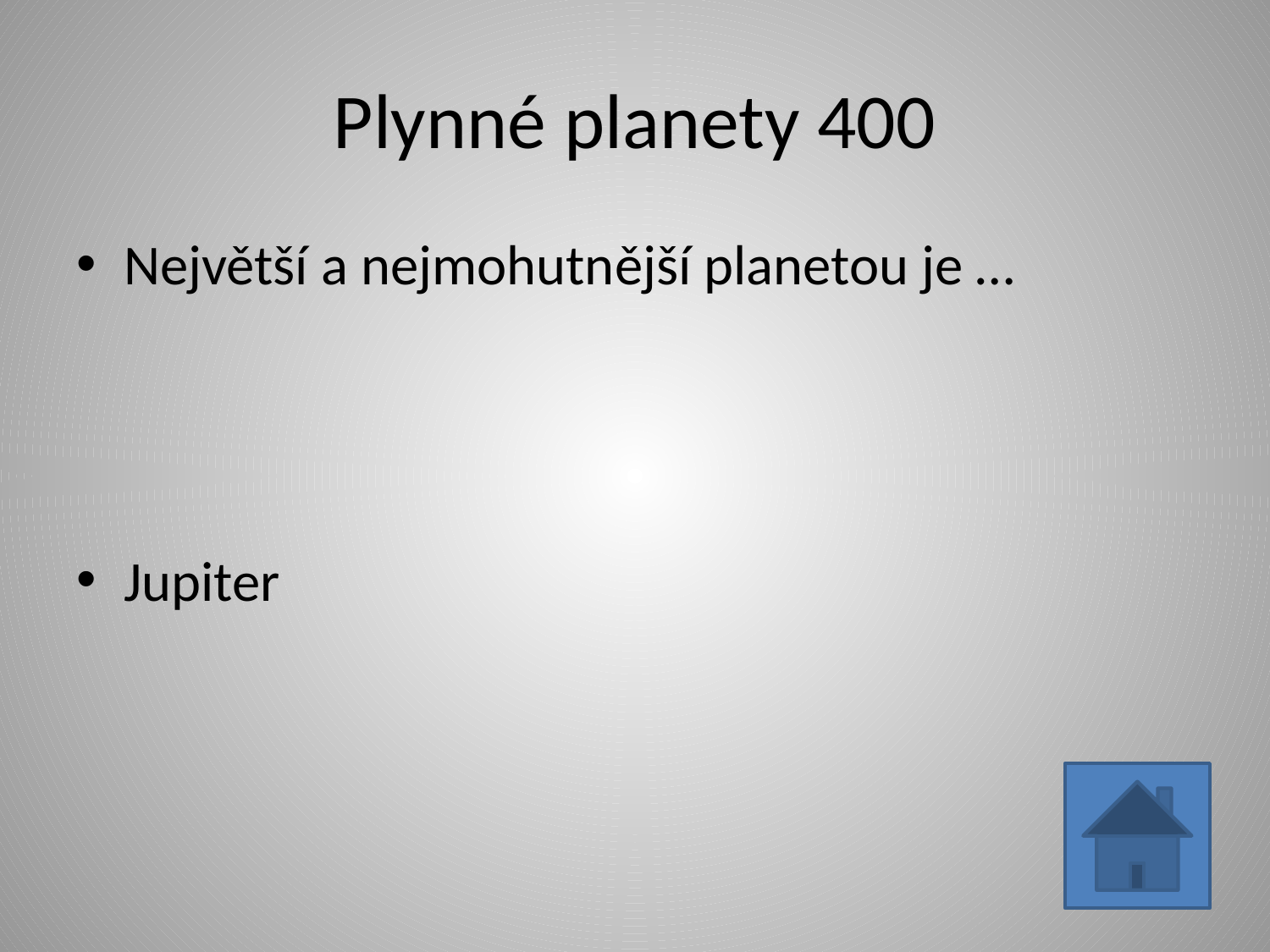

# Plynné planety 400
Největší a nejmohutnější planetou je …

Jupiter